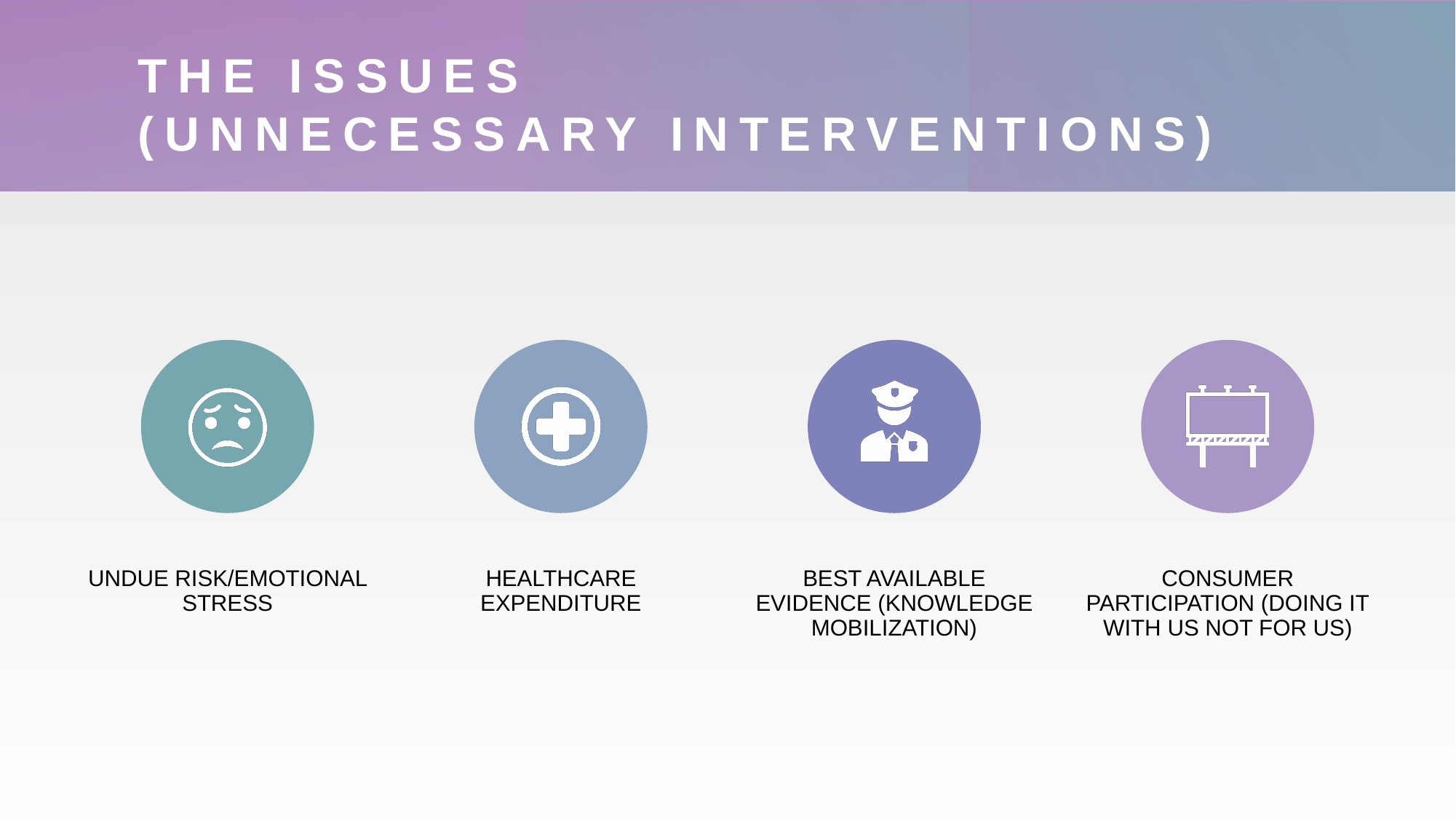

# The issues (Unnecessary interventions)
Undue risk/Emotional stress
Healthcare expenditure
Best available evidence (Knowledge mobilization)
Consumer participation (Doing it with us not for us)